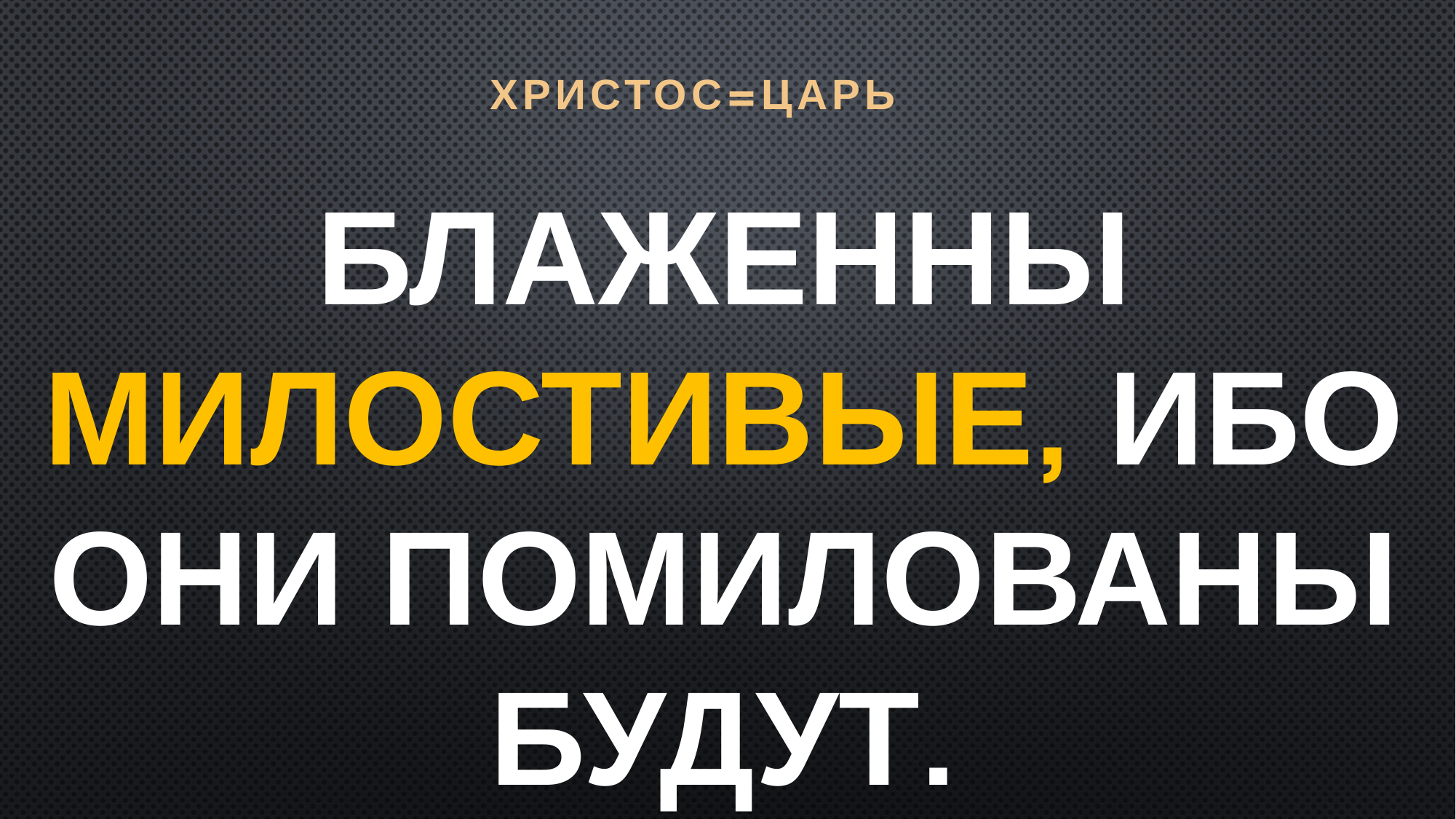

ХРИСТОС=ЦАРЬ
Блаженны милостивые, ибо они помилованы будут.